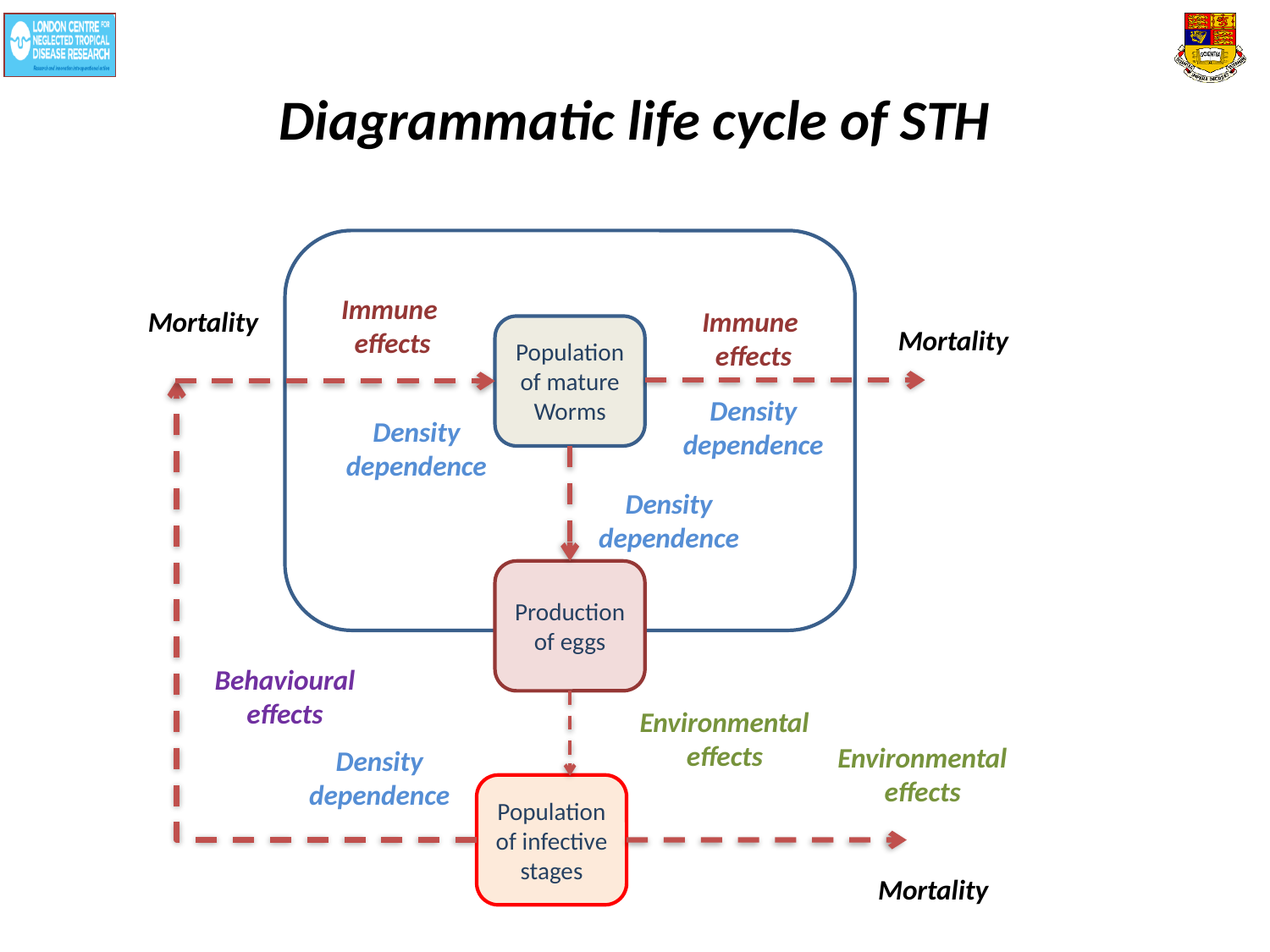

# Diagrammatic life cycle of STH
Opop
Immune
effects
Immune
effects
Mortality
Population
of mature
Worms
Mortality
Density
dependence
Density
dependence
Density
dependence
Production of eggs
Behavioural
effects
Environmental
effects
Environmental
effects
Density
dependence
Populationof infective stages
Mortality